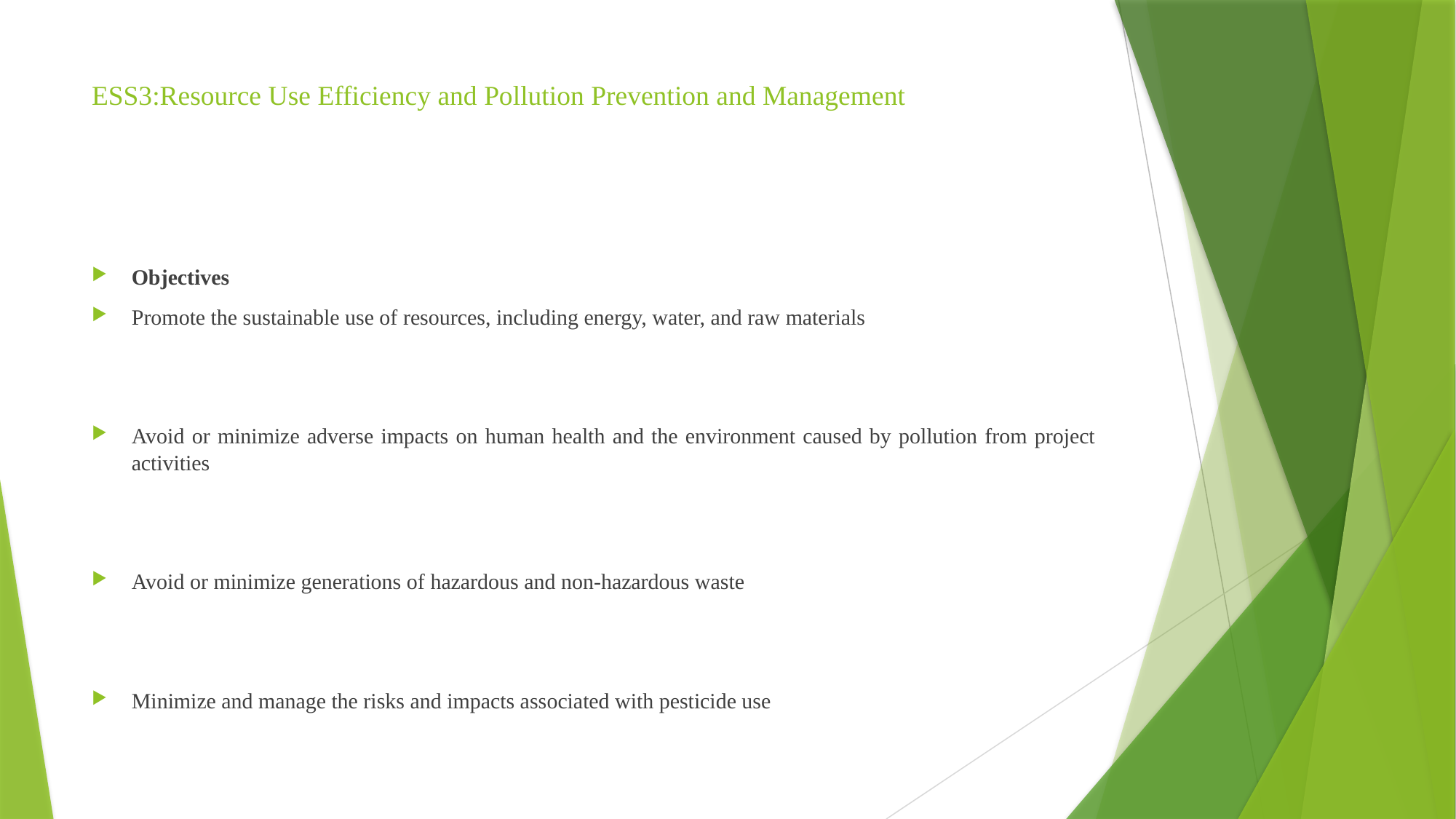

# ESS3:Resource Use Efficiency and Pollution Prevention and Management
Objectives
Promote the sustainable use of resources, including energy, water, and raw materials

Avoid or minimize adverse impacts on human health and the environment caused by pollution from project activities

Avoid or minimize generations of hazardous and non-hazardous waste

Minimize and manage the risks and impacts associated with pesticide use